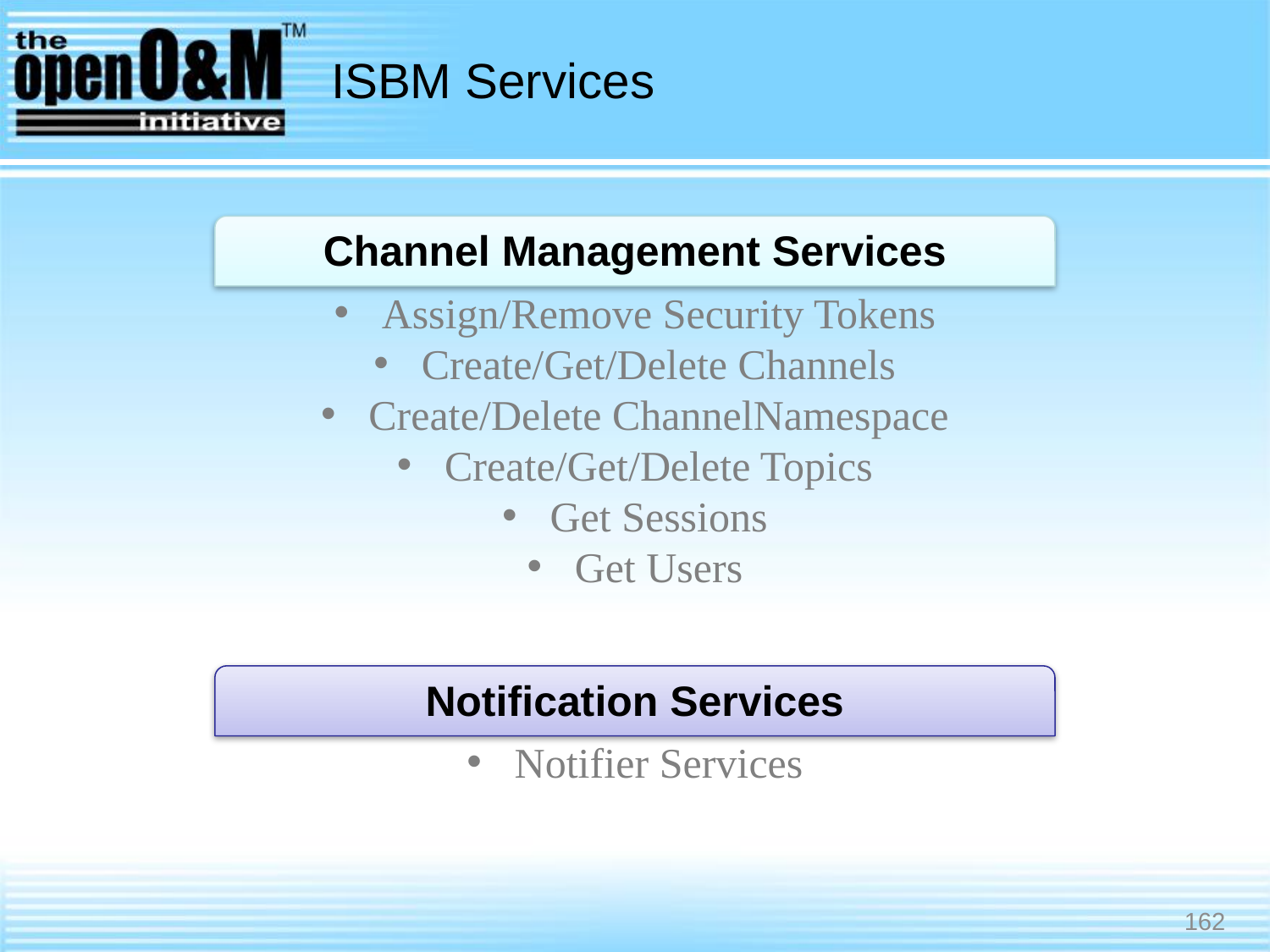

# ISBM Services
Channel Management Services
Assign/Remove Security Tokens
Create/Get/Delete Channels
Create/Delete ChannelNamespace
Create/Get/Delete Topics
Get Sessions
Get Users
Notification Services
Notifier Services
162